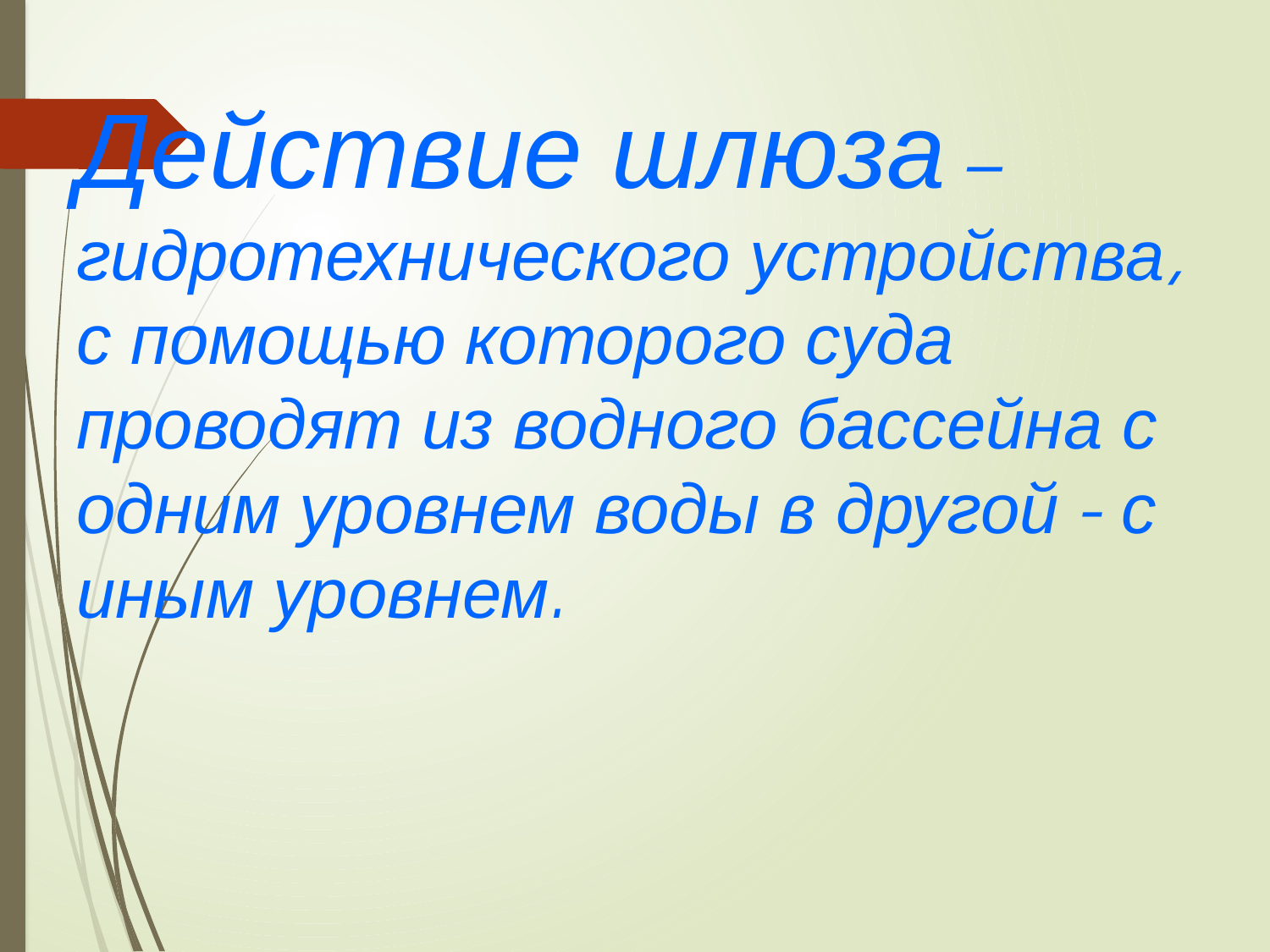

# Действие шлюза – гидротехнического устройства, с помощью которого суда проводят из водного бассейна с одним уровнем воды в другой - с иным уровнем.